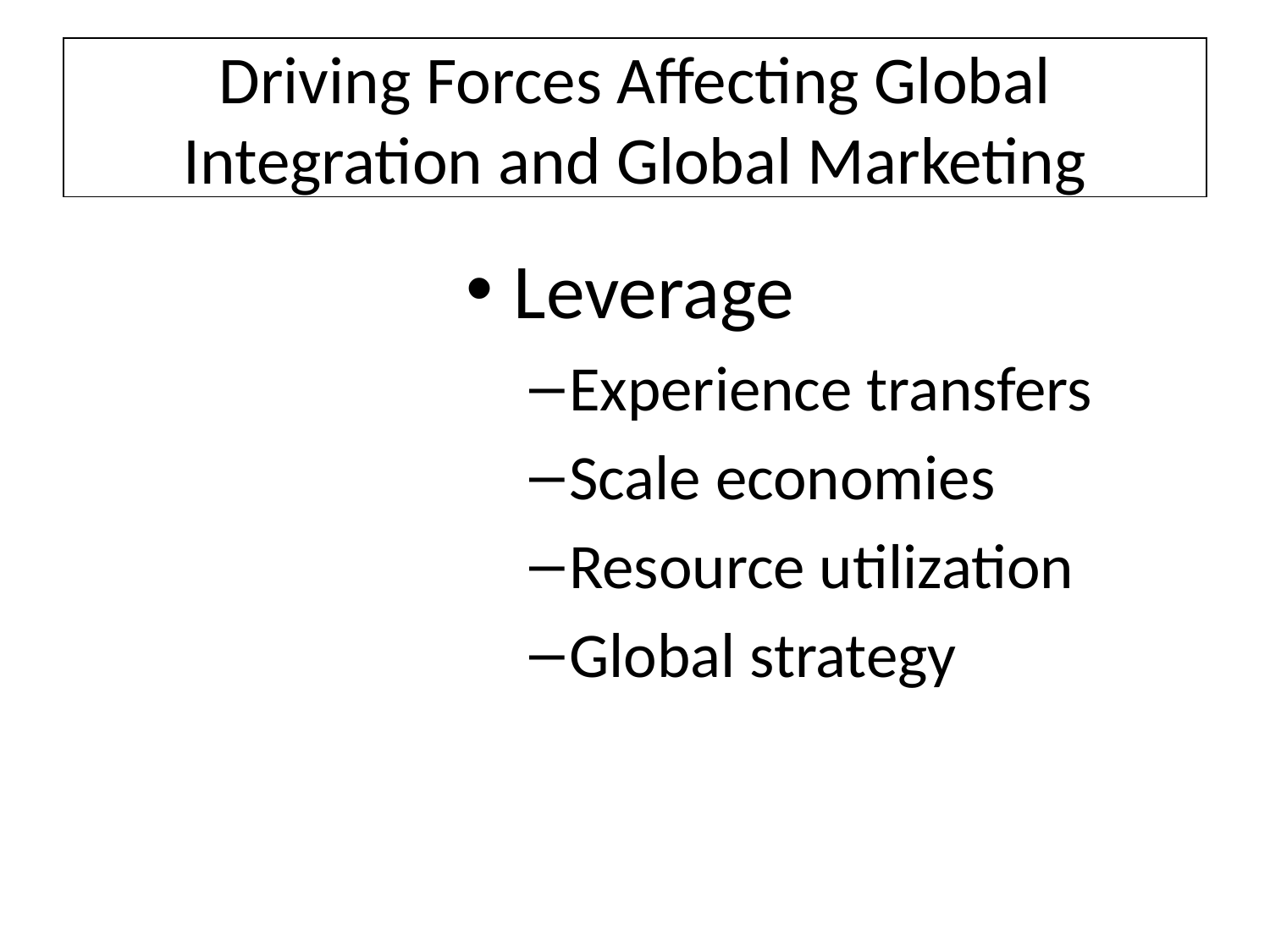

# Driving Forces Affecting Global Integration and Global Marketing
Leverage
Experience transfers
Scale economies
Resource utilization
Global strategy